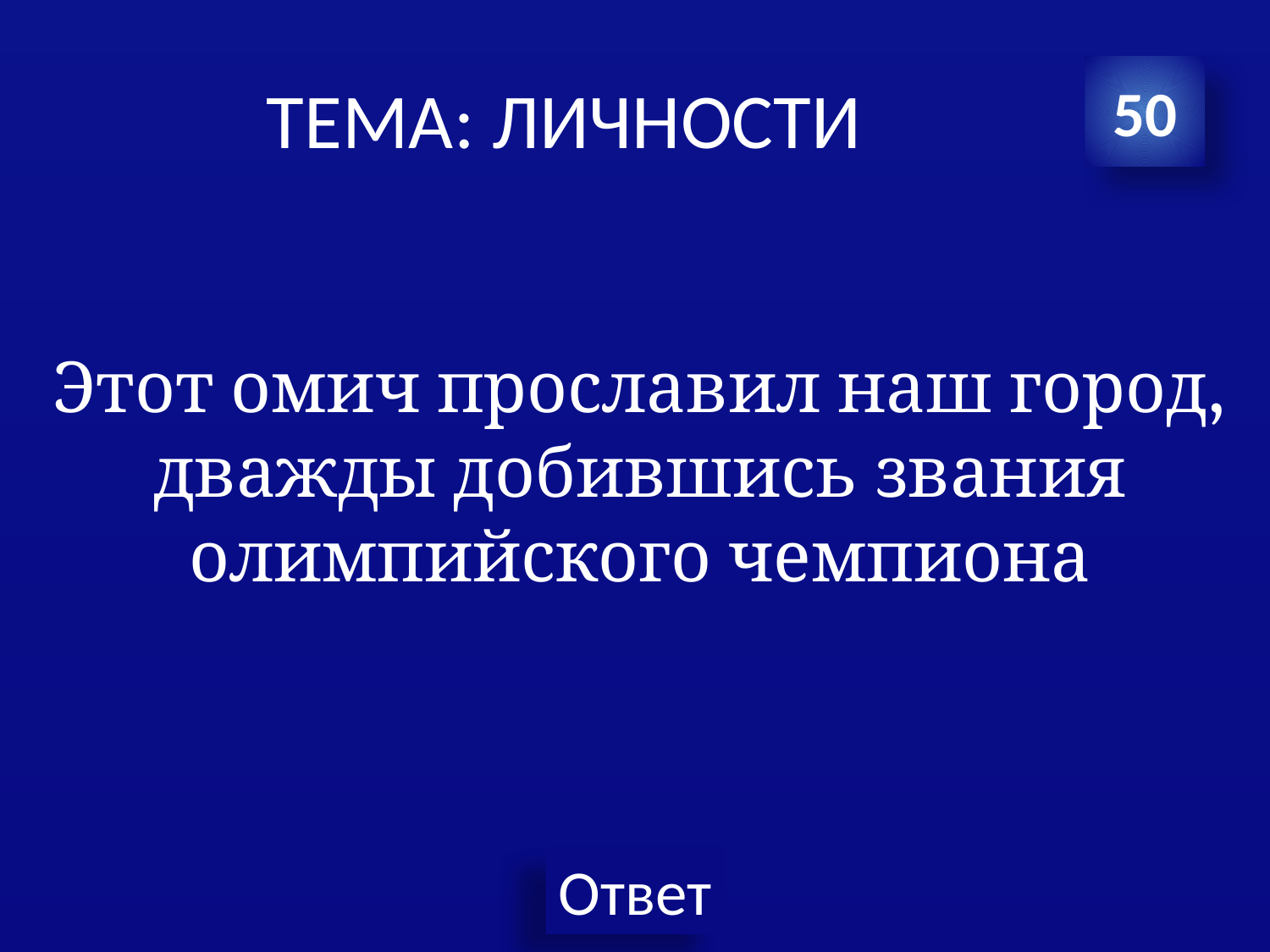

# ТЕМА: ЛИЧНОСТИ
50
Этот омич прославил наш город, дважды добившись звания олимпийского чемпиона